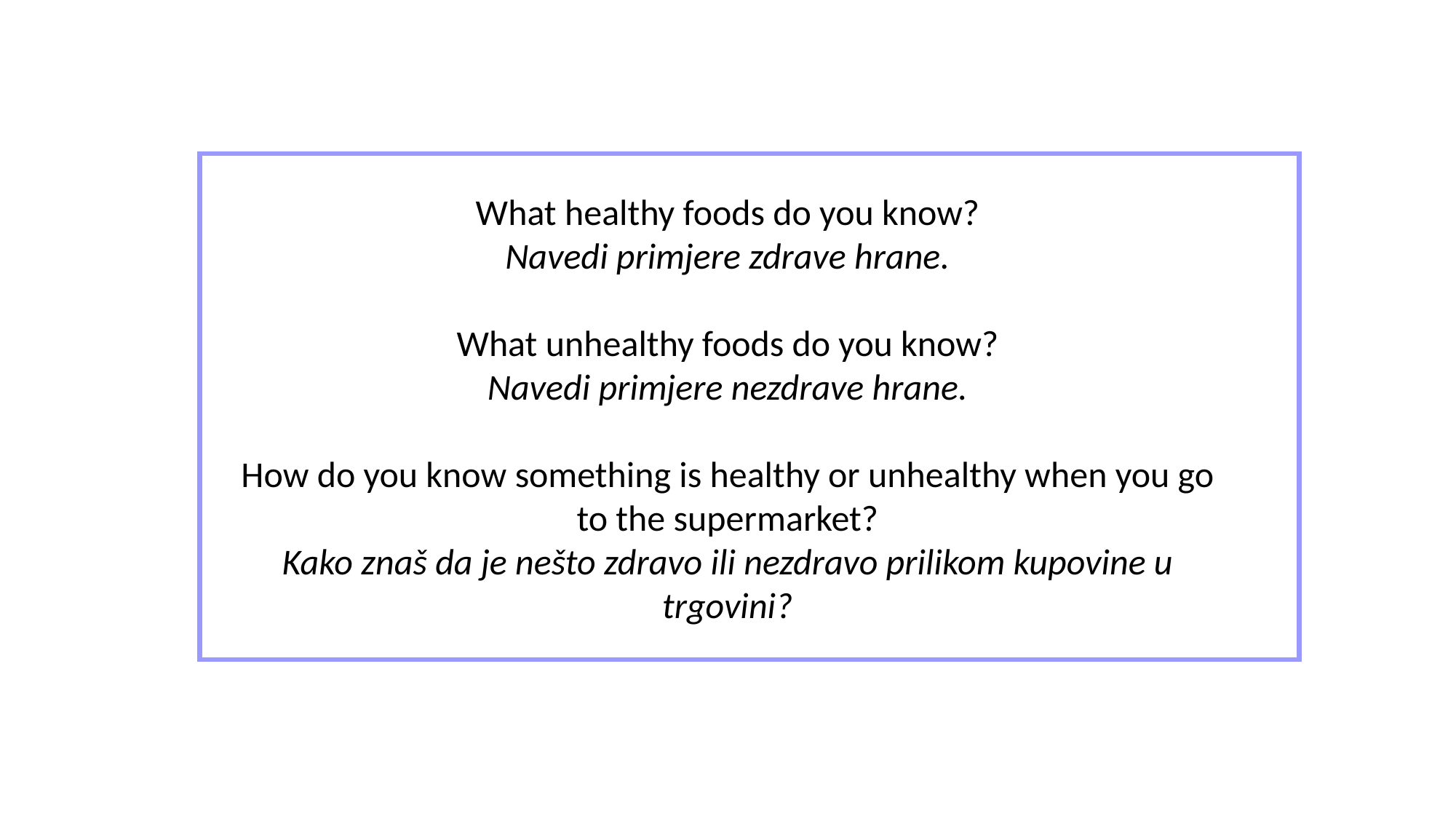

What healthy foods do you know?
Navedi primjere zdrave hrane.

What unhealthy foods do you know?
Navedi primjere nezdrave hrane.

How do you know something is healthy or unhealthy when you go to the supermarket?
Kako znaš da je nešto zdravo ili nezdravo prilikom kupovine u trgovini?